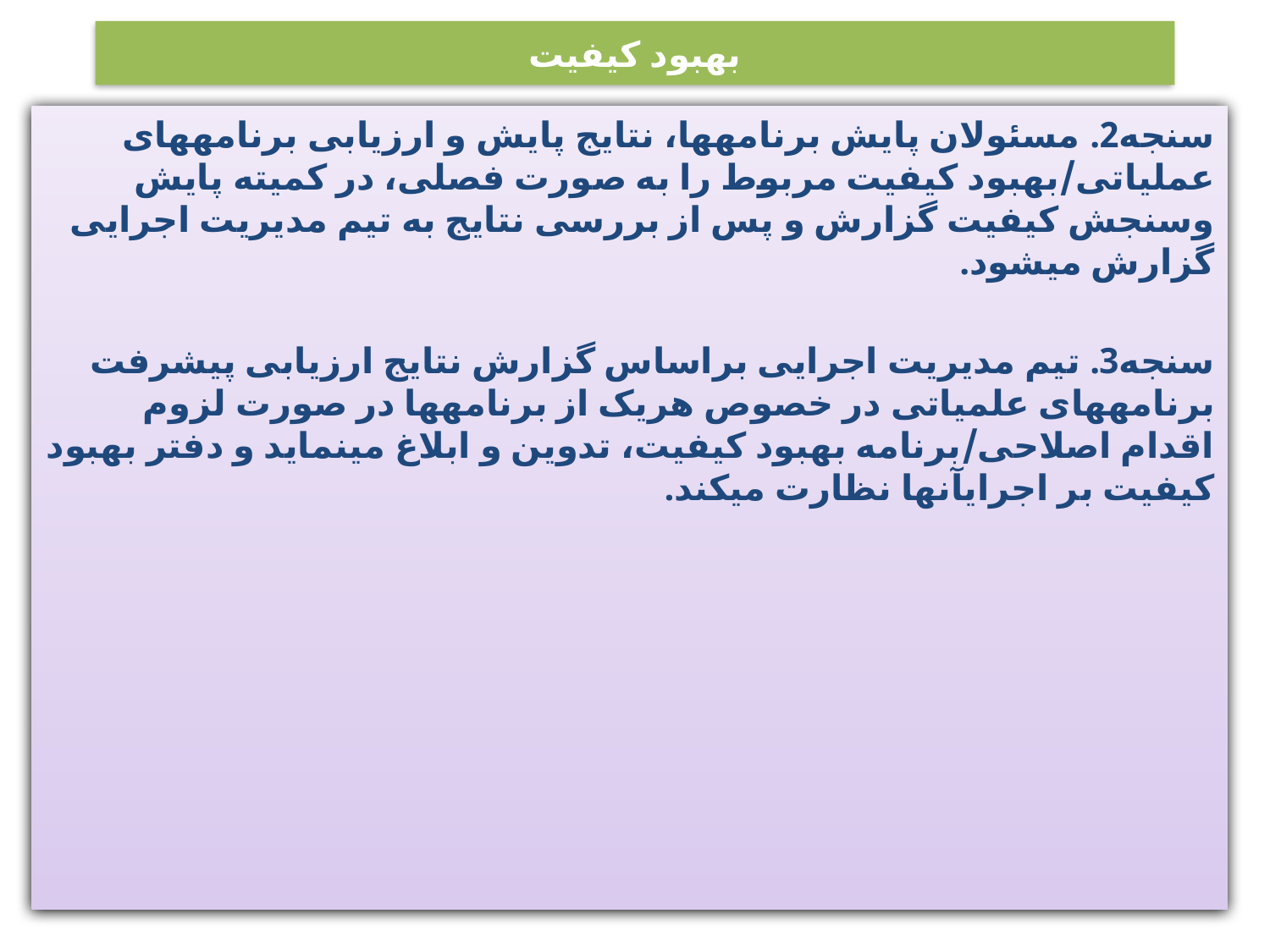

# بهبود کيفيت
سنجه2. ‏مسئولان پایش برنامه‏ها، نتایج پایش و ارزیابی برنامه‏های عملیاتی/بهبود کیفیت مربوط را به صورت فصلی، در کمیته پایش وسنجش کیفیت گزارش و پس از بررسی نتایج به تیم مدیریت اجرایی گزارش می‏شود.

سنجه3. تیم مدیریت اجرایی بر‏اساس گزارش نتایج ارزیابی پیشرفت برنامه‏های علمیاتی در خصوص هریک از برنامه‏ها در صورت لزوم اقدام اصلاحی/برنامه بهبود کیفیت، تدوین و ابلاغ می‏نماید و دفتر بهبود کیفیت بر اجرایآن‏ها نظارت می‏کند.